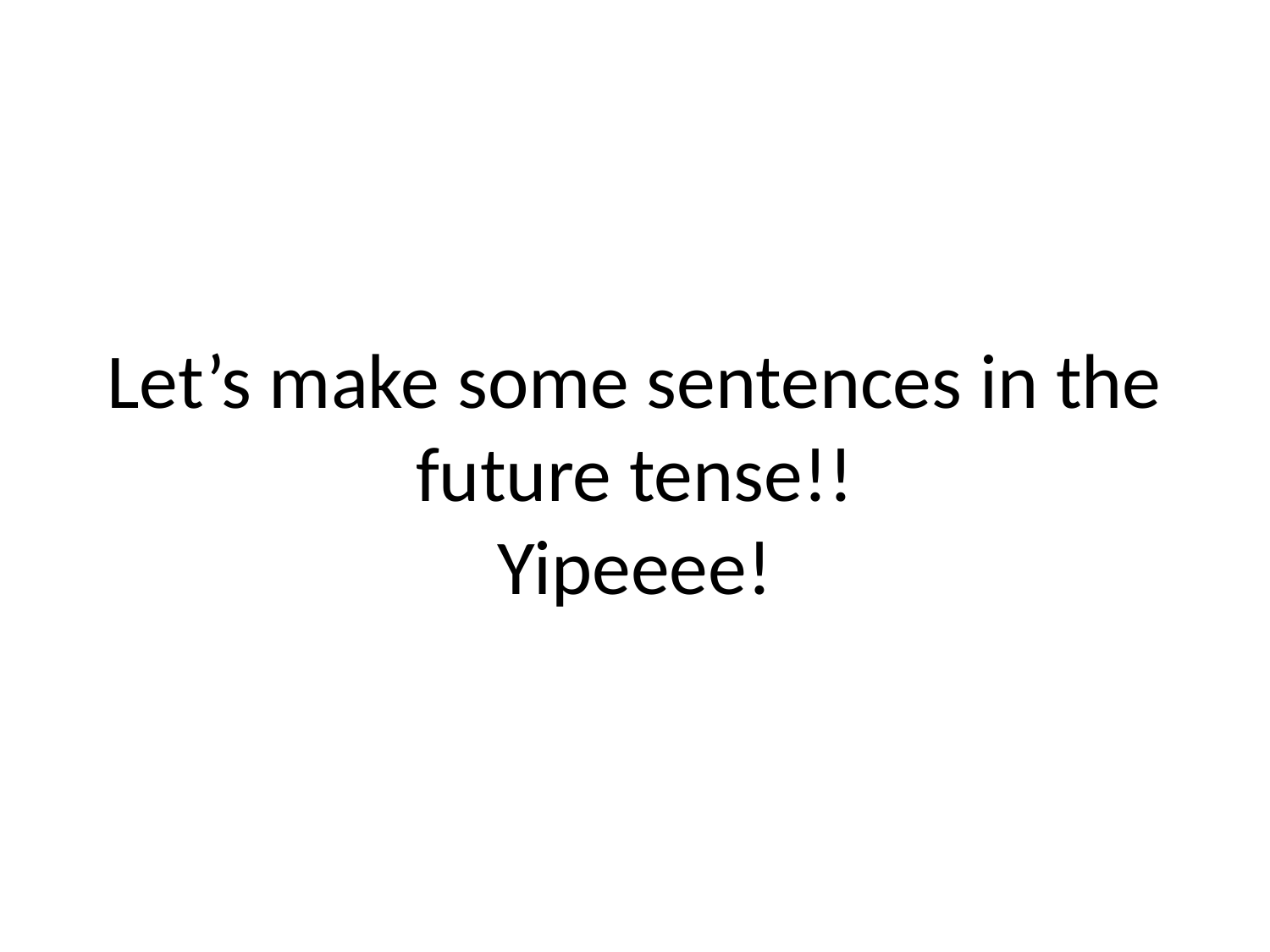

# Let’s make some sentences in the future tense!! Yipeeee!